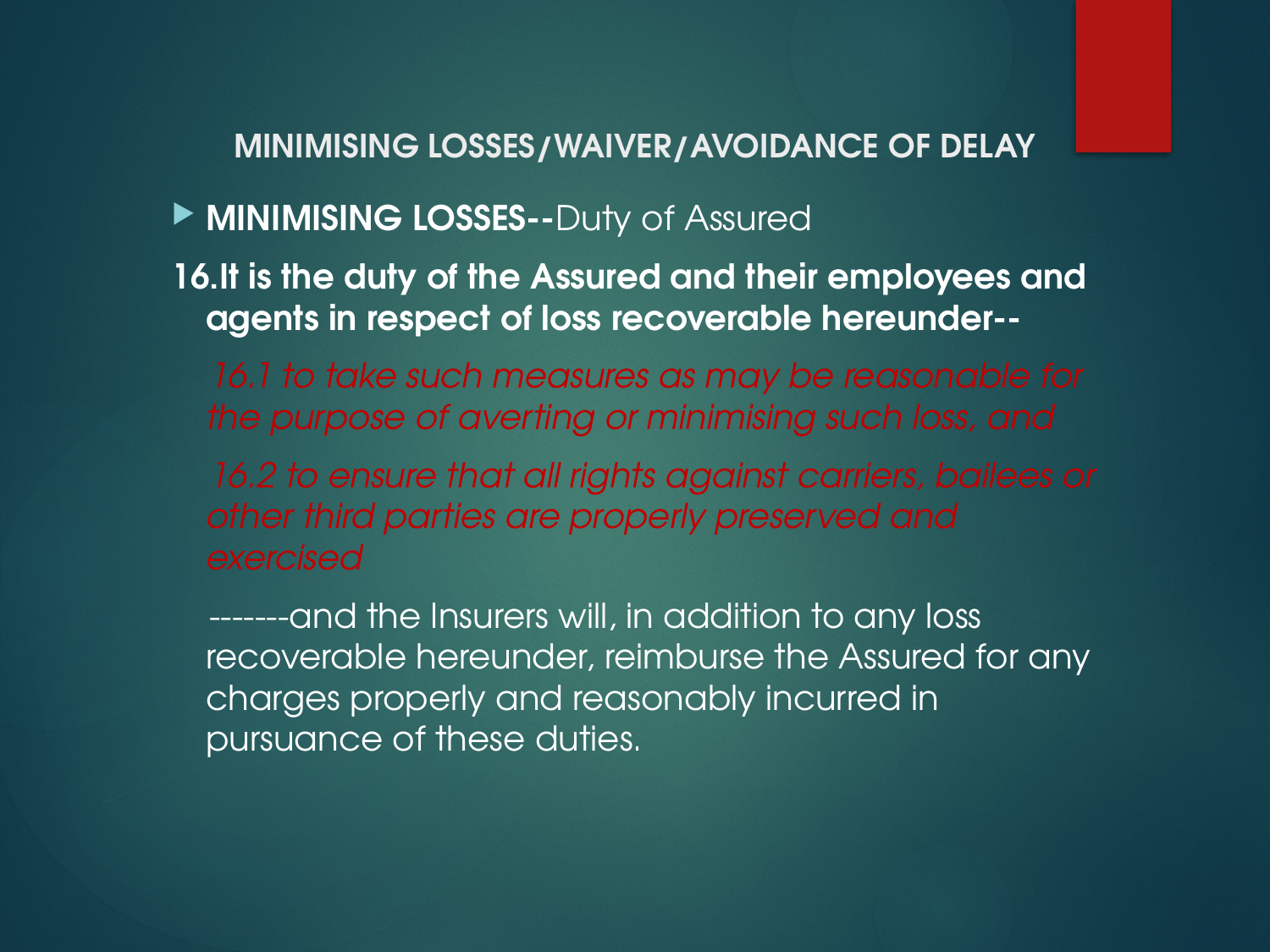

# MINIMISING LOSSES/WAIVER/AVOIDANCE OF DELAY
MINIMISING LOSSES--Duty of Assured
16.It is the duty of the Assured and their employees and agents in respect of loss recoverable hereunder--
    16.1 to take such measures as may be reasonable for the purpose of averting or minimising such loss, and
    16.2 to ensure that all rights against carriers, bailees or other third parties are properly preserved and exercised
    -------and the Insurers will, in addition to any loss recoverable hereunder, reimburse the Assured for any charges properly and reasonably incurred in pursuance of these duties.